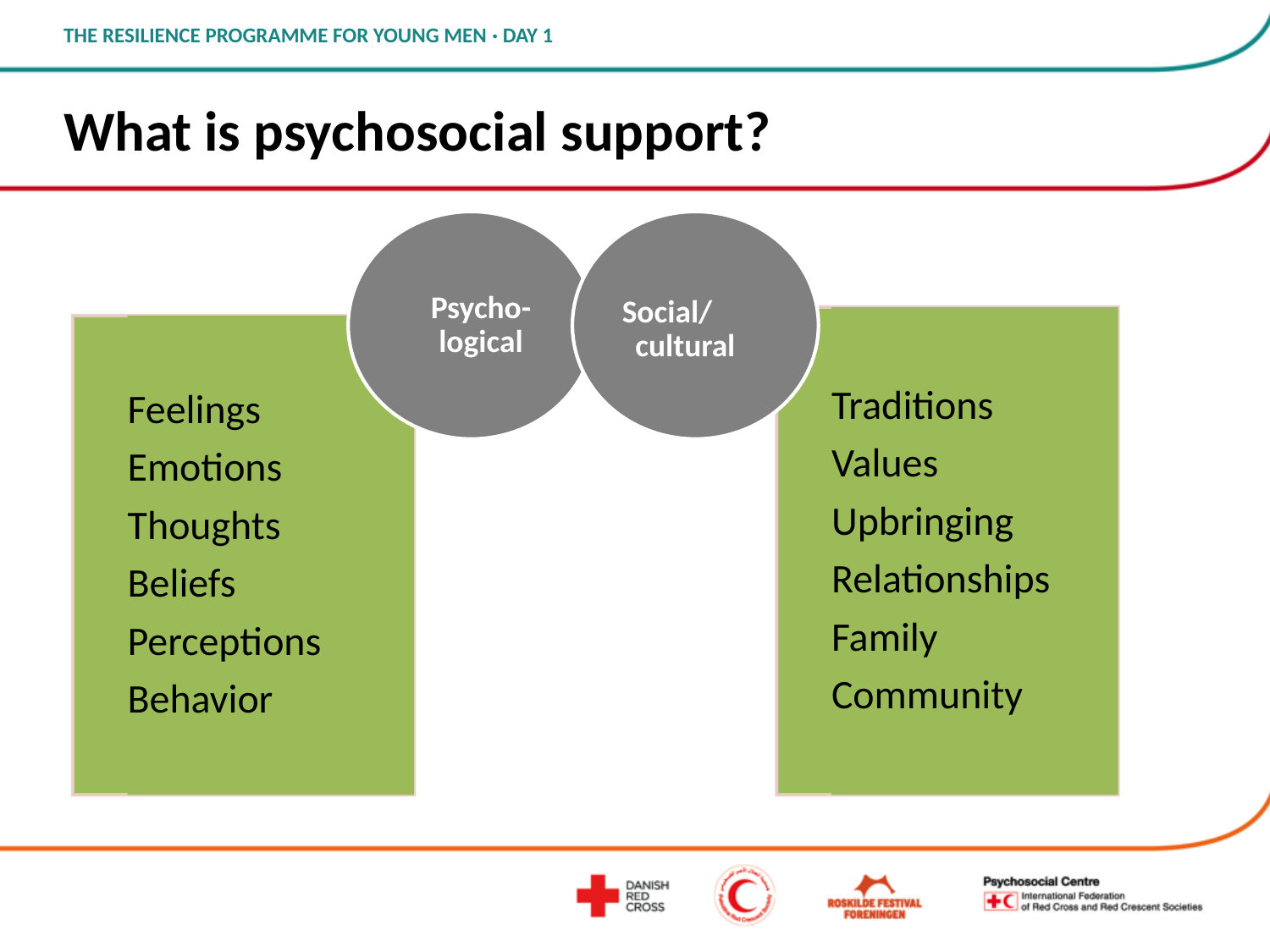

# What is psychosocial support?

Psycho- logical

Social/      cultural

Traditions
Values
Upbringing
Relationships
Family
Community

Feelings
Emotions
Thoughts
Beliefs
Perceptions
Behavior